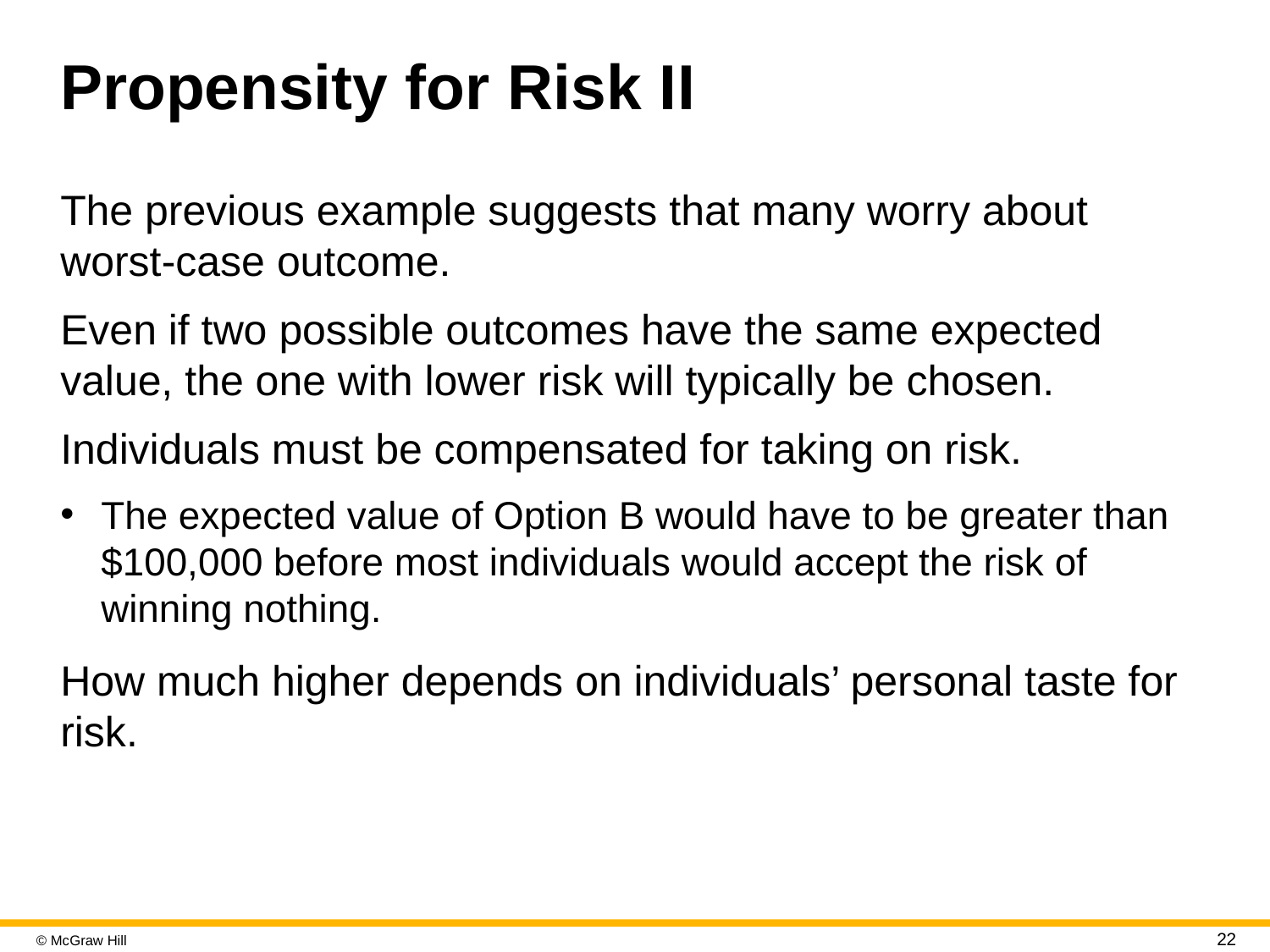

# Propensity for Risk I I
The previous example suggests that many worry about worst-case outcome.
Even if two possible outcomes have the same expected value, the one with lower risk will typically be chosen.
Individuals must be compensated for taking on risk.
The expected value of Option B would have to be greater than $100,000 before most individuals would accept the risk of winning nothing.
How much higher depends on individuals’ personal taste for risk.